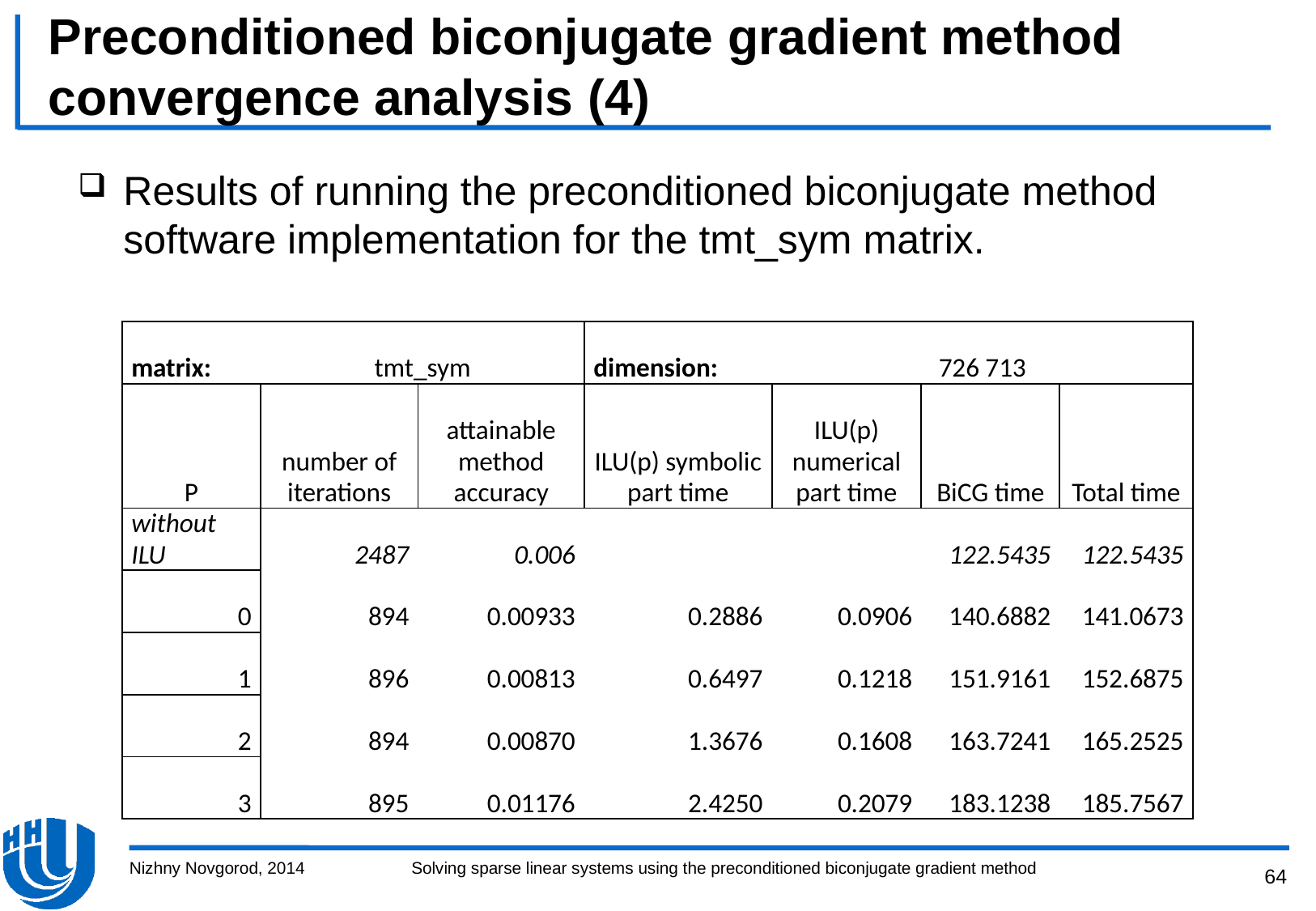

# Preconditioned biconjugate gradient method convergence analysis (4)
Results of running the preconditioned biconjugate method software implementation for the tmt_sym matrix.
| matrix: | tmt\_sym |  | dimension: | 726 713 |  |  |
| --- | --- | --- | --- | --- | --- | --- |
| P | number of iterations | attainable method accuracy | ILU(p) symbolic part time | ILU(p) numerical part time | BiCG time | Total time |
| without ILU | 2487 | 0.006 |  |  | 122.5435 | 122.5435 |
| 0 | 894 | 0.00933 | 0.2886 | 0.0906 | 140.6882 | 141.0673 |
| 1 | 896 | 0.00813 | 0.6497 | 0.1218 | 151.9161 | 152.6875 |
| 2 | 894 | 0.00870 | 1.3676 | 0.1608 | 163.7241 | 165.2525 |
| 3 | 895 | 0.01176 | 2.4250 | 0.2079 | 183.1238 | 185.7567 |
Nizhny Novgorod, 2014
Solving sparse linear systems using the preconditioned biconjugate gradient method